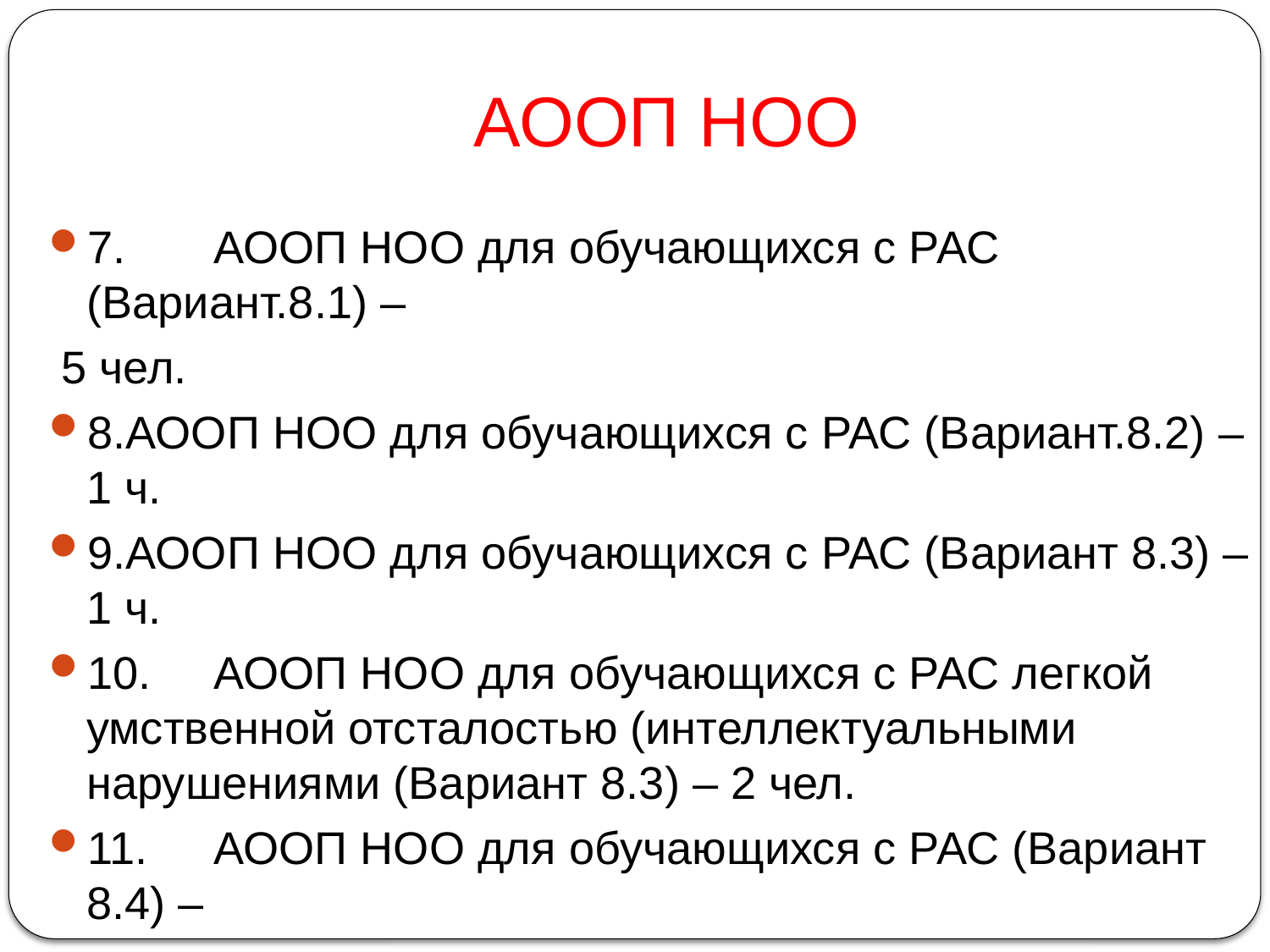

# АООП НОО
7.	АООП НОО для обучающихся с РАС (Вариант.8.1) –
 5 чел.
8.АООП НОО для обучающихся с РАС (Вариант.8.2) – 1 ч.
9.АООП НОО для обучающихся с РАС (Вариант 8.3) – 1 ч.
10.	АООП НОО для обучающихся с РАС легкой умственной отсталостью (интеллектуальными нарушениями (Вариант 8.3) – 2 чел.
11.	АООП НОО для обучающихся с РАС (Вариант 8.4) –
1 чел.